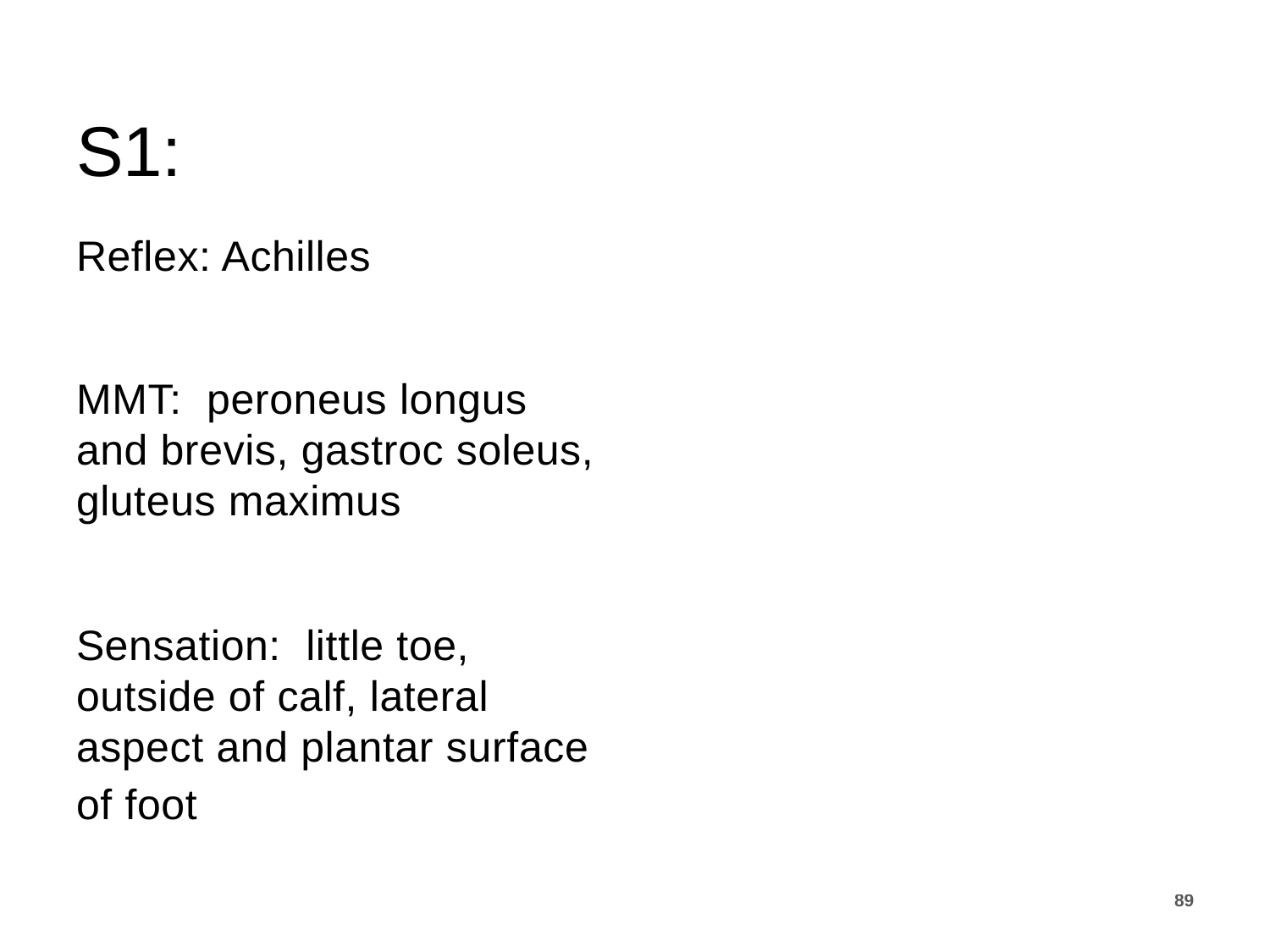

# S1:
Reflex: Achilles

MMT:  peroneus longus and brevis, gastroc soleus, gluteus maximus

Sensation:  little toe, outside of calf, lateral aspect and plantar surface of foot

89